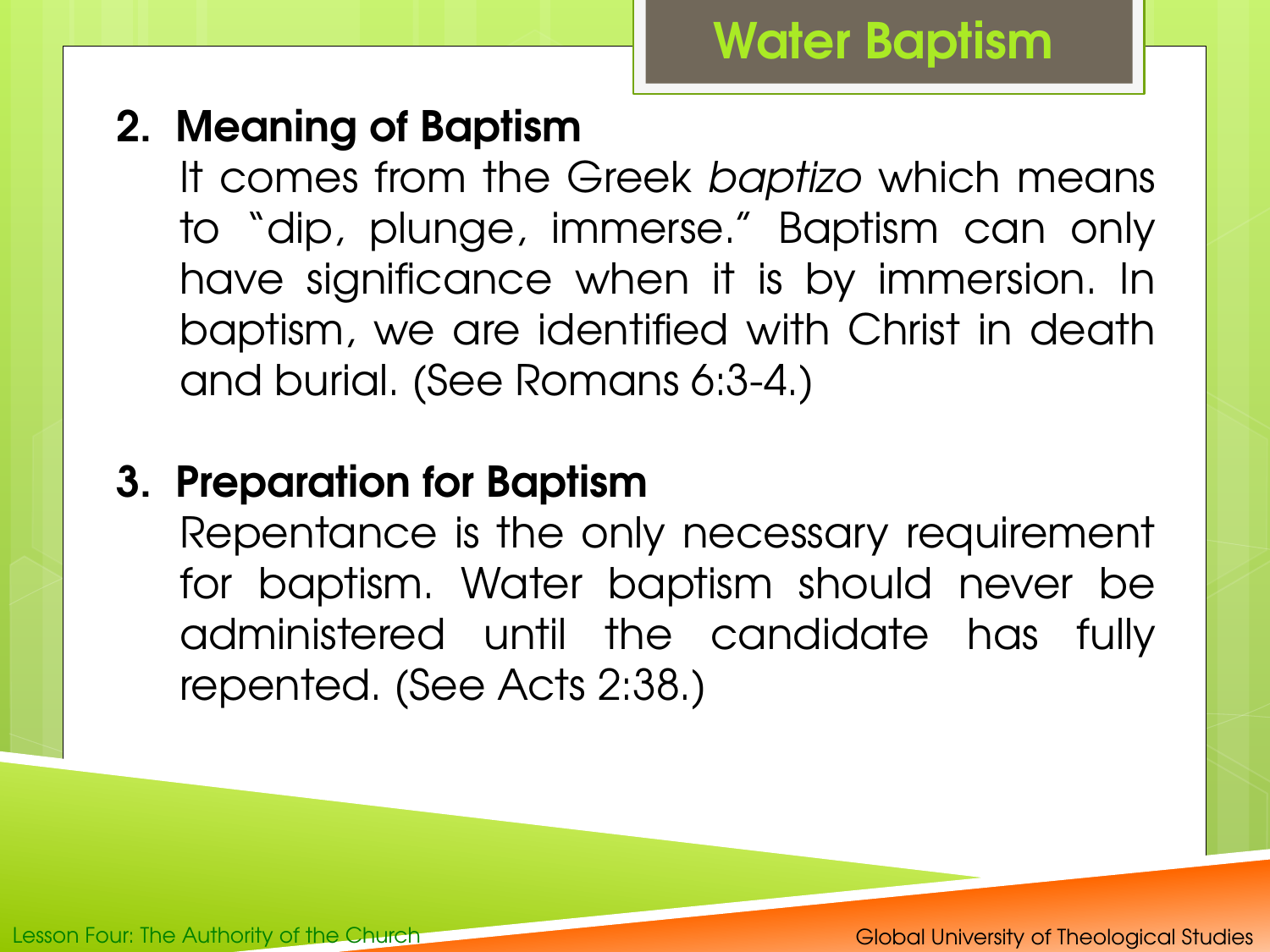

Water Baptism
2.  Meaning of Baptism
It comes from the Greek baptizo which means to “dip, plunge, immerse.” Baptism can only have significance when it is by immersion. In baptism, we are identified with Christ in death and burial. (See Romans 6:3-4.)

3.  Preparation for Baptism
Repentance is the only necessary requirement for baptism. Water baptism should never be administered until the candidate has fully repented. (See Acts 2:38.)
Lesson Four: The Authority of the Church
 Global University of Theological Studies